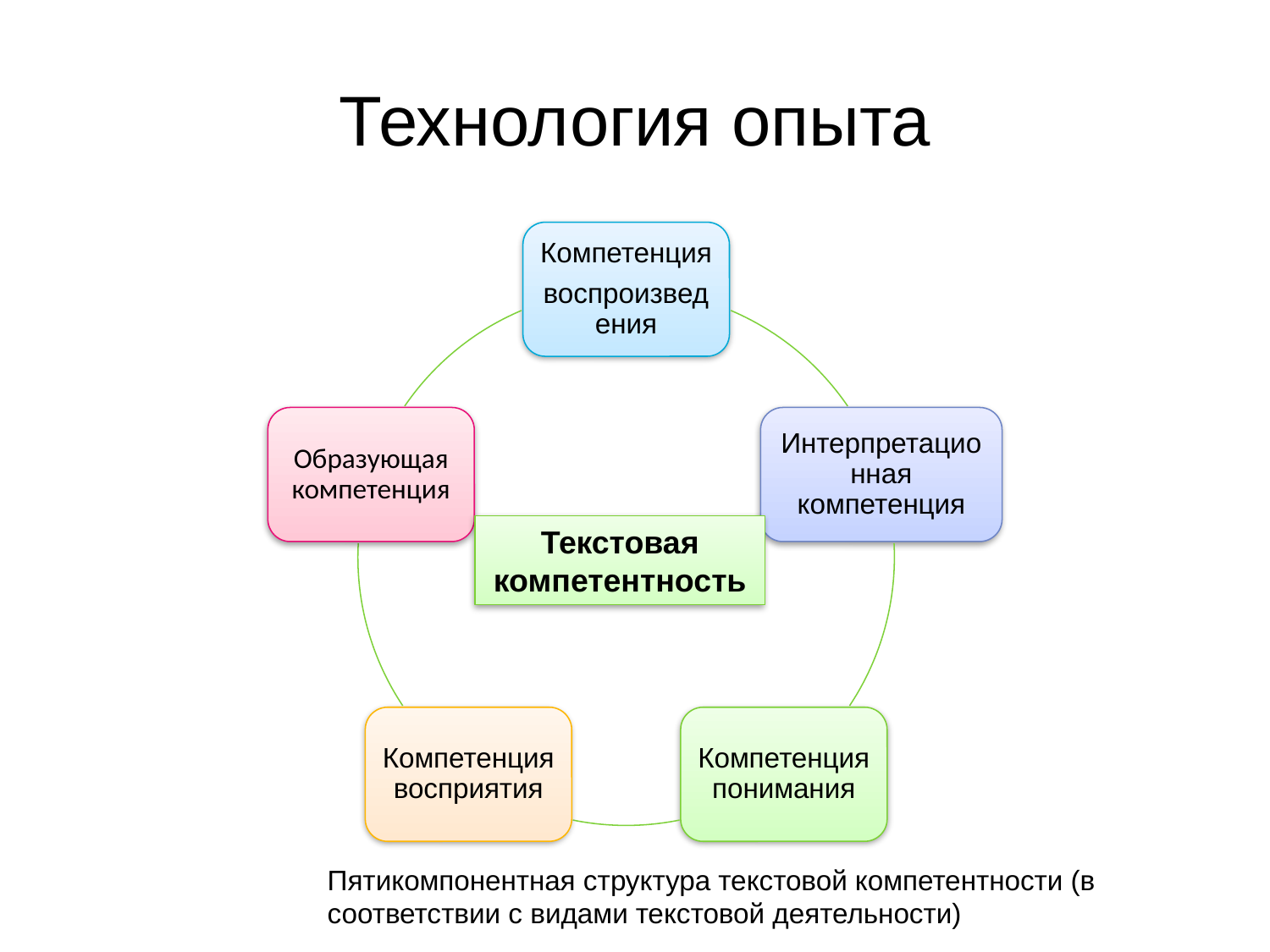

# Технология опыта
Компетенция
воспроизведения
Интерпретационная компетенция
Компетенция понимания
Компетенция восприятия
Образующая компетенция
Текстовая компетентность
Пятикомпонентная структура текстовой компетентности (в соответствии с видами текстовой деятельности)